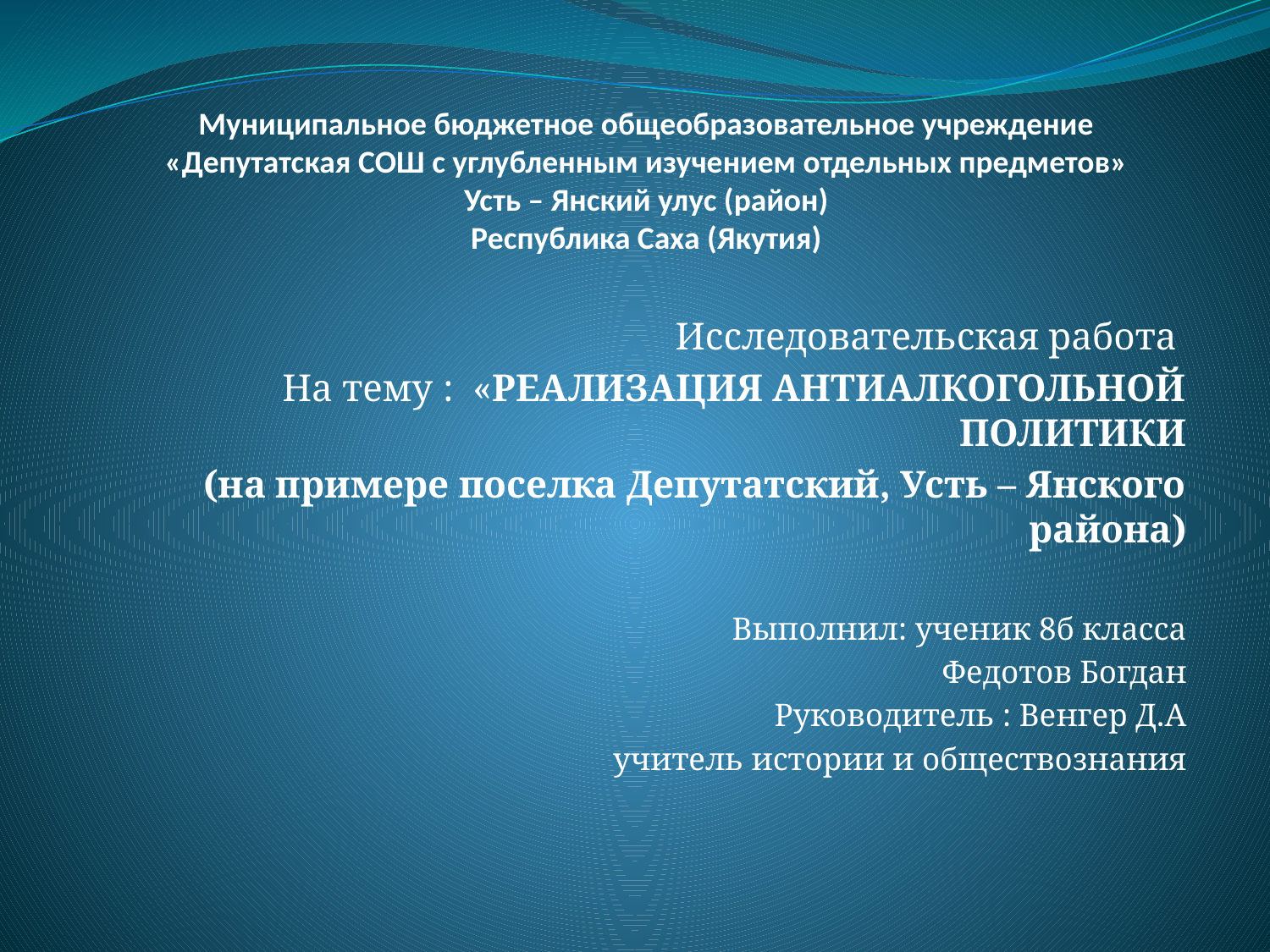

# Муниципальное бюджетное общеобразовательное учреждение «Депутатская СОШ с углубленным изучением отдельных предметов» Усть – Янский улус (район) Республика Саха (Якутия)
Исследовательская работа
На тему :  «РЕАЛИЗАЦИЯ АНТИАЛКОГОЛЬНОЙ ПОЛИТИКИ
(на примере поселка Депутатский, Усть – Янского района)

Выполнил: ученик 8б класса
Федотов Богдан
Руководитель : Венгер Д.А
учитель истории и обществознания